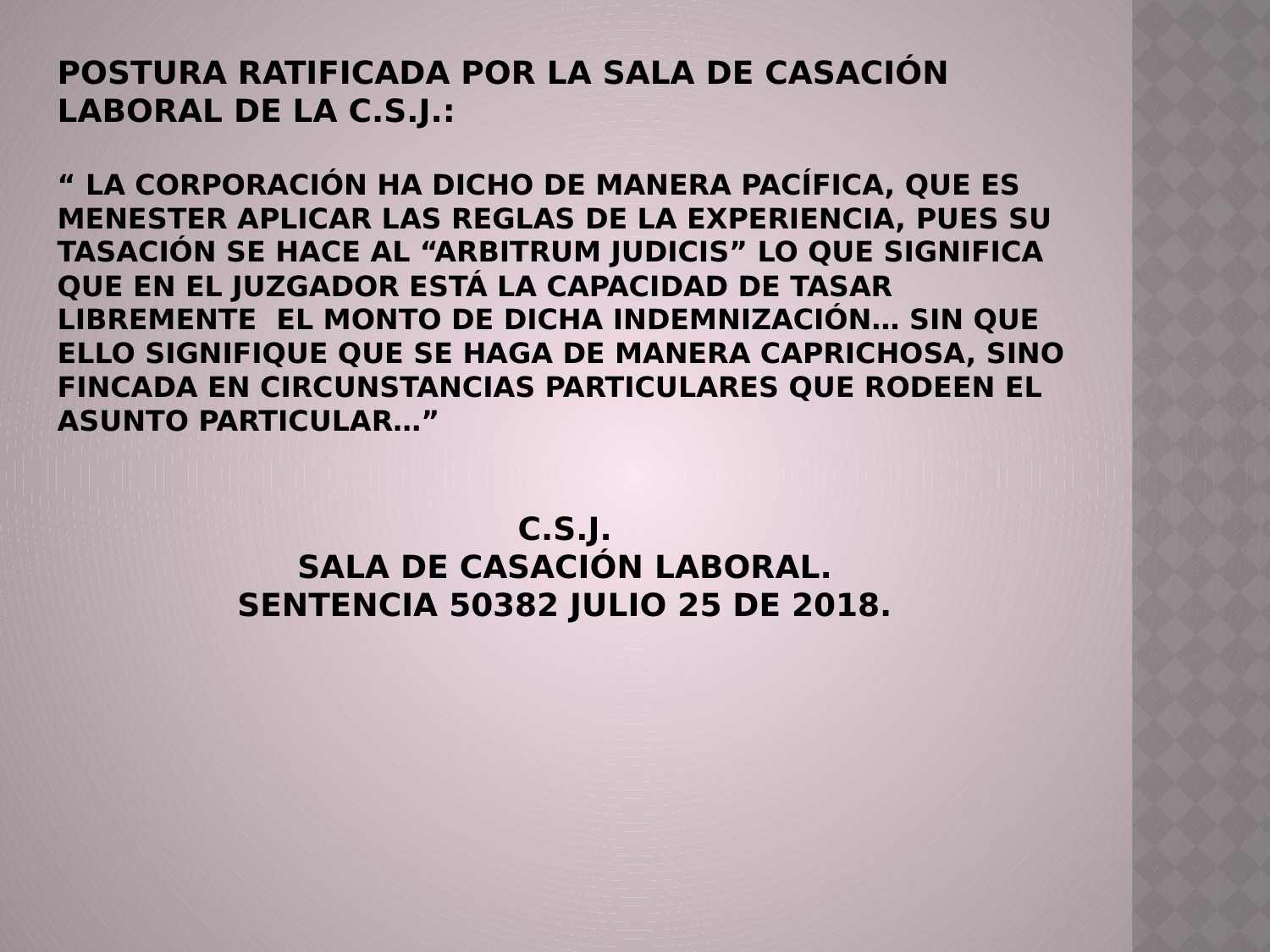

POSTURA RATIFICADA POR LA SALA DE CASACIÓN LABORAL DE LA C.S.J.:

“ LA CORPORACIÓN HA DICHO DE MANERA PACÍFICA, QUE ES MENESTER APLICAR LAS REGLAS DE LA EXPERIENCIA, PUES SU TASACIÓN SE HACE AL “ARBITRUM JUDICIS” LO QUE SIGNIFICA QUE EN EL JUZGADOR ESTÁ LA CAPACIDAD DE TASAR LIBREMENTE  EL MONTO DE DICHA INDEMNIZACIÓN… SIN QUE ELLO SIGNIFIQUE QUE SE HAGA DE MANERA CAPRICHOSA, SINO FINCADA EN CIRCUNSTANCIAS PARTICULARES QUE RODEEN EL ASUNTO PARTICULAR…”

C.S.J.
SALA DE CASACIÓN LABORAL.
SENTENCIA 50382 JULIO 25 DE 2018.